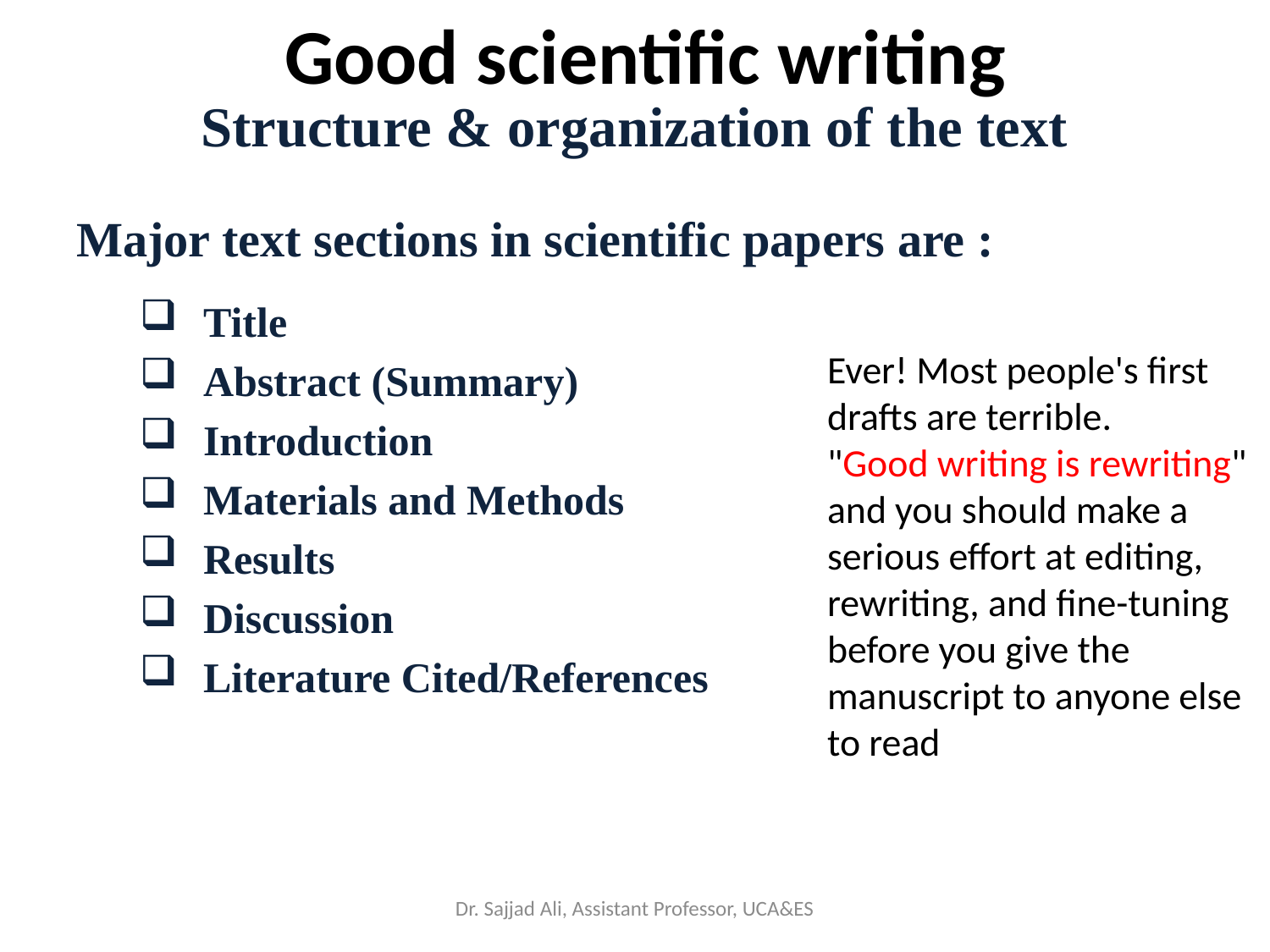

Good scientific writing
Structure & organization of the text
Major text sections in scientific papers are :

Title
Abstract (Summary)
Introduction
Materials and Methods
Results
Discussion
Literature Cited/References
Ever! Most people's first drafts are terrible.
"Good writing is rewriting" and you should make a serious effort at editing, rewriting, and fine-tuning before you give the manuscript to anyone else to read
Dr. Sajjad Ali, Assistant Professor, UCA&ES